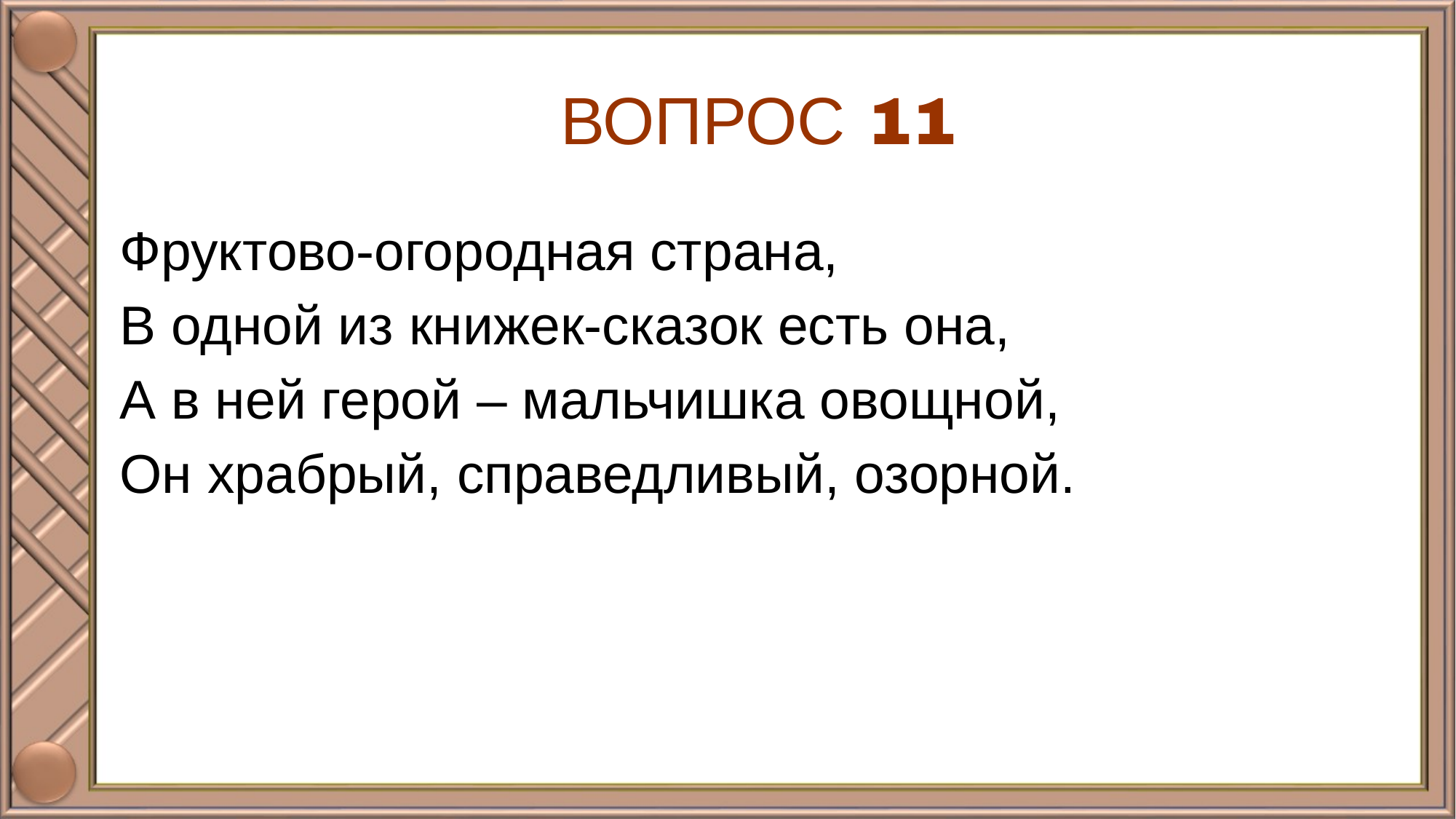

# ВОПРОС 11
Фруктово-огородная страна,
В одной из книжек-сказок есть она,
А в ней герой – мальчишка овощной,
Он храбрый, справедливый, озорной.